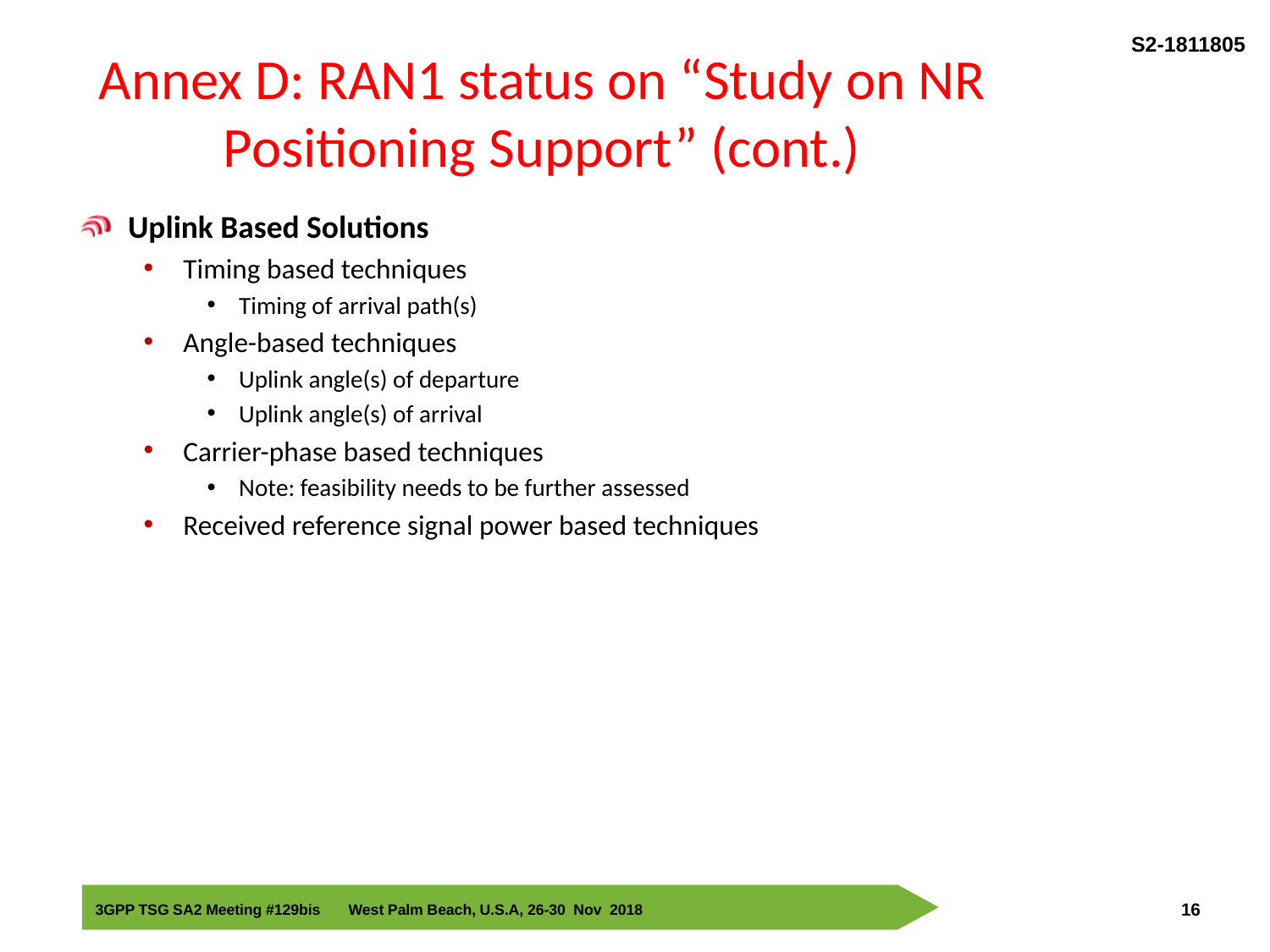

# Annex D: RAN1 status on “Study on NR Positioning Support” (cont.)
Uplink Based Solutions
Timing based techniques
Timing of arrival path(s)
Angle-based techniques
Uplink angle(s) of departure
Uplink angle(s) of arrival
Carrier-phase based techniques
Note: feasibility needs to be further assessed
Received reference signal power based techniques